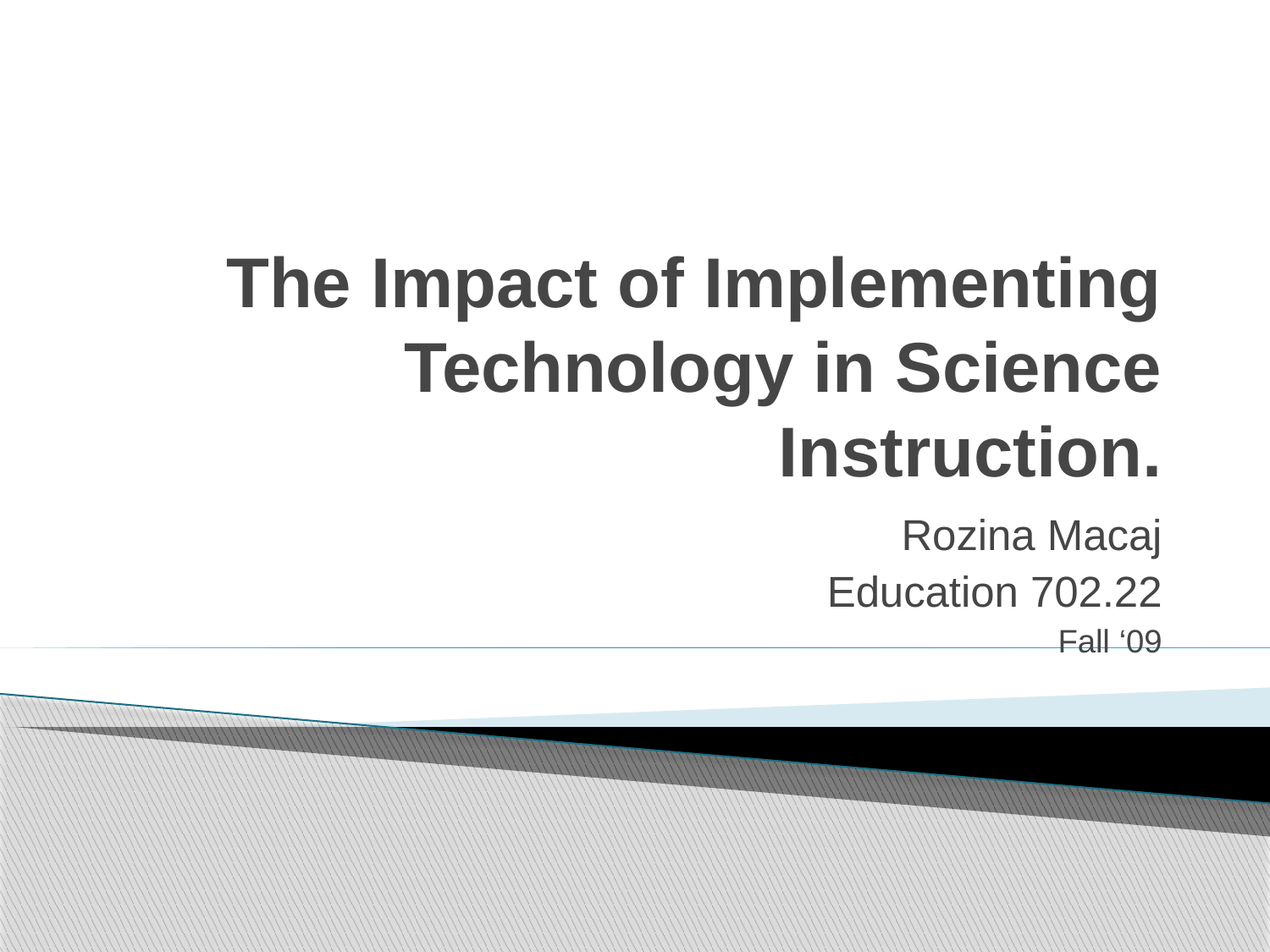

# The Impact of Implementing Technology in Science Instruction.
Rozina Macaj
Education 702.22
Fall ‘09